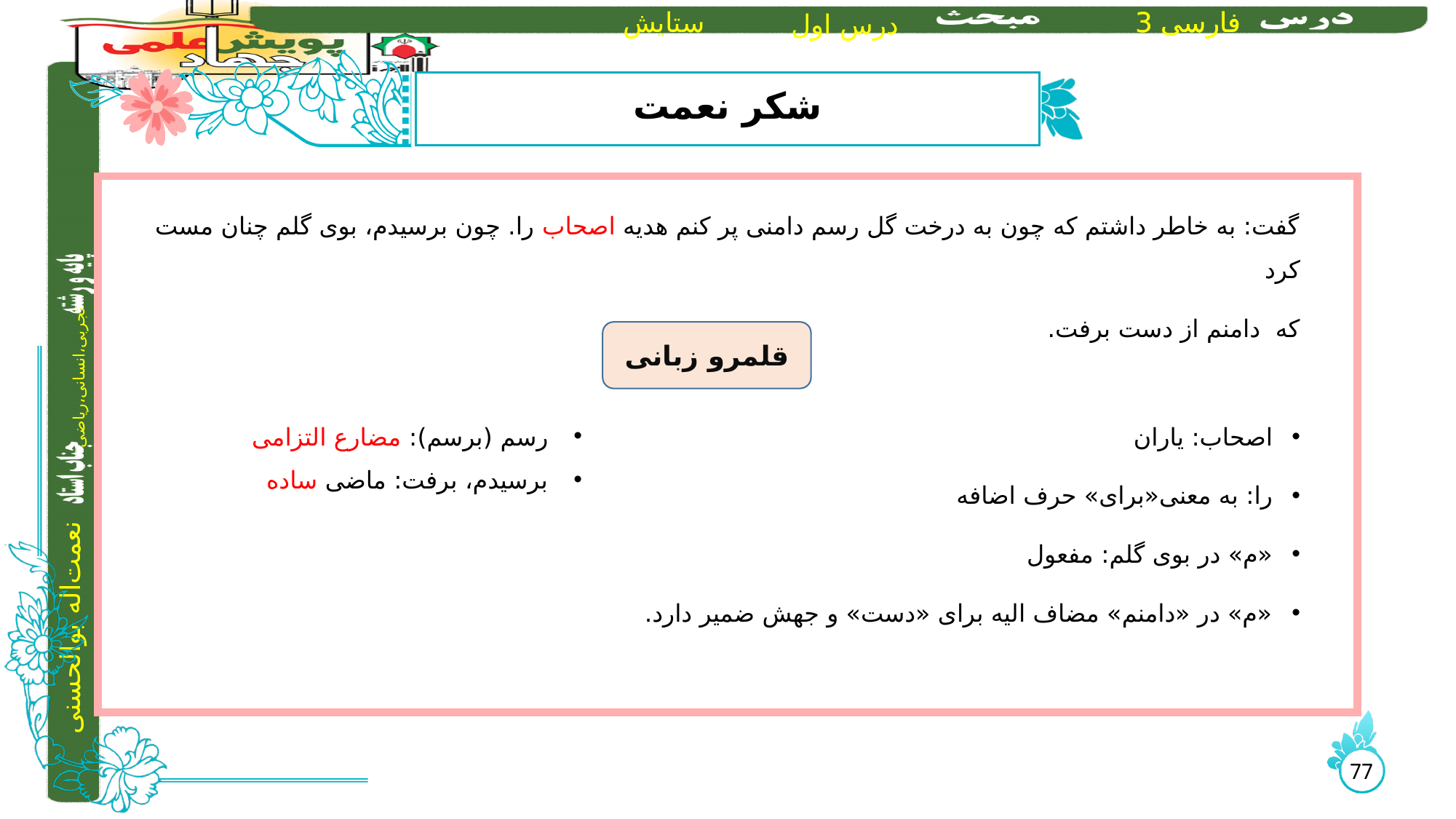

# شکر نعمت
گفت: به خاطر داشتم که چون به درخت گل رسم دامنی پر کنم هدیه اصحاب را. چون برسیدم، بوی گلم چنان مست کرد
که  دامنم از دست برفت.

اصحاب: یاران
را: به معنی«برای» حرف اضافه
«م» در بوی گلم: مفعول
«م» در «دامنم» مضاف الیه برای «دست» و جهش ضمیر دارد.

رسم (برسم): مضارع التزامی
برسیدم، برفت: ماضی ساده